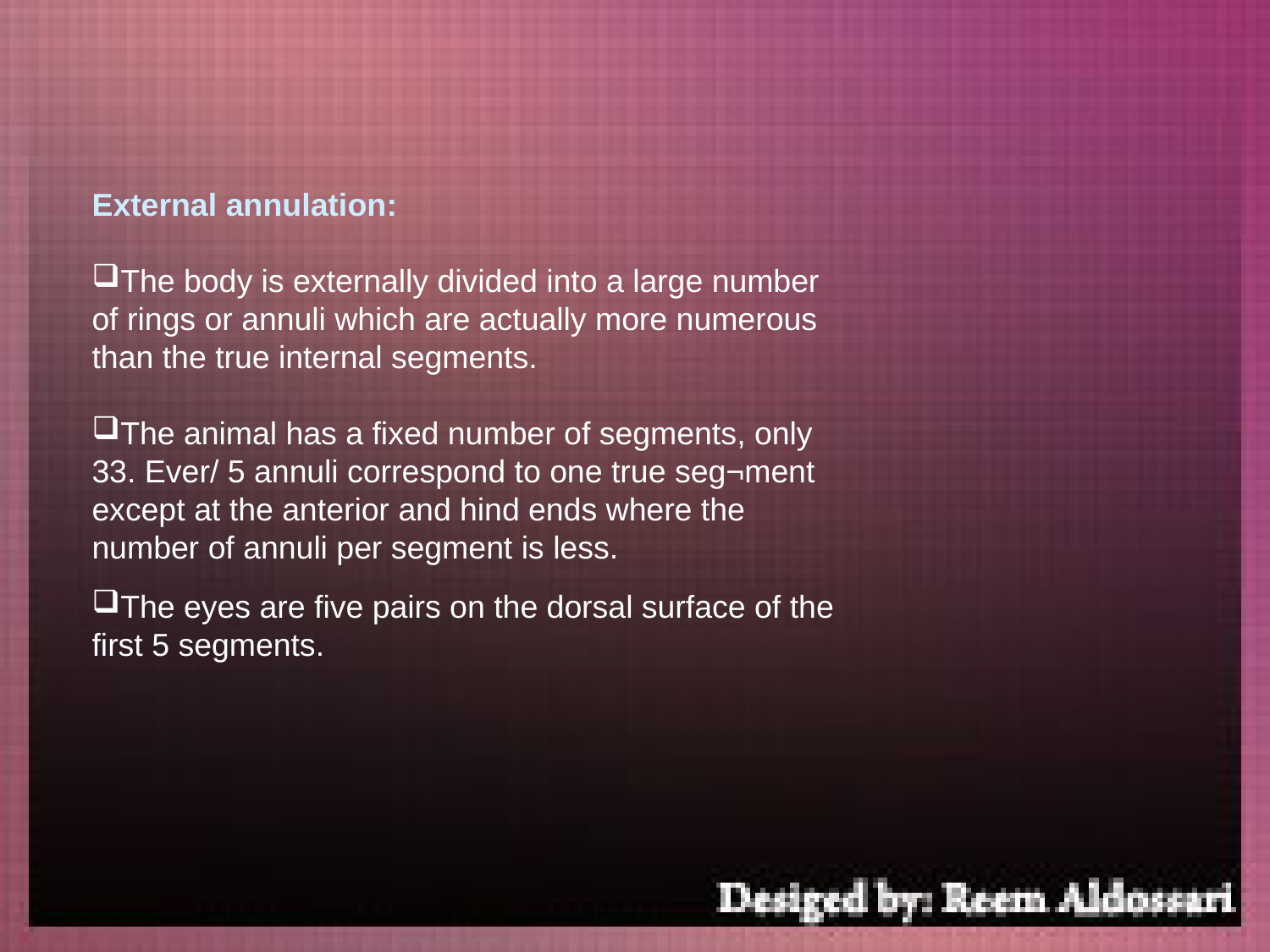

External annulation:

The body is externally divided into a large number of rings or annuli which are actually more numerous than the true internal segments.

The animal has a fixed number of segments, only 33. Ever/ 5 annuli correspond to one true seg¬ment except at the anterior and hind ends where the number of annuli per segment is less.

The eyes are five pairs on the dorsal surface of the first 5 segments.